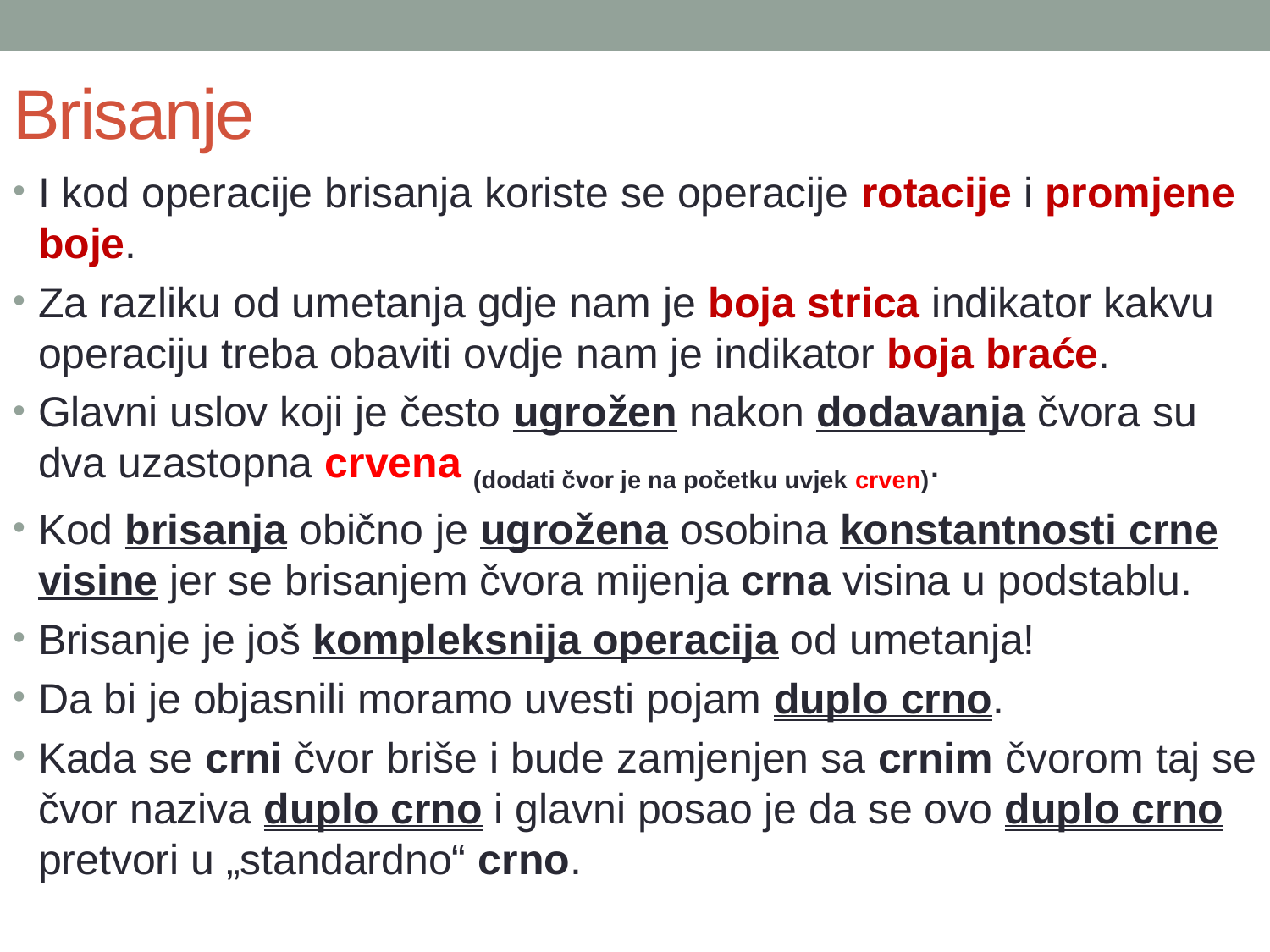

# Brisanje
I kod operacije brisanja koriste se operacije rotacije i promjene boje.
Za razliku od umetanja gdje nam je boja strica indikator kakvu operaciju treba obaviti ovdje nam je indikator boja braće.
Glavni uslov koji je često ugrožen nakon dodavanja čvora su dva uzastopna crvena (dodati čvor je na početku uvjek crven).
Kod brisanja obično je ugrožena osobina konstantnosti crne visine jer se brisanjem čvora mijenja crna visina u podstablu.
Brisanje je još kompleksnija operacija od umetanja!
Da bi je objasnili moramo uvesti pojam duplo crno.
Kada se crni čvor briše i bude zamjenjen sa crnim čvorom taj se čvor naziva duplo crno i glavni posao je da se ovo duplo crno pretvori u „standardno“ crno.